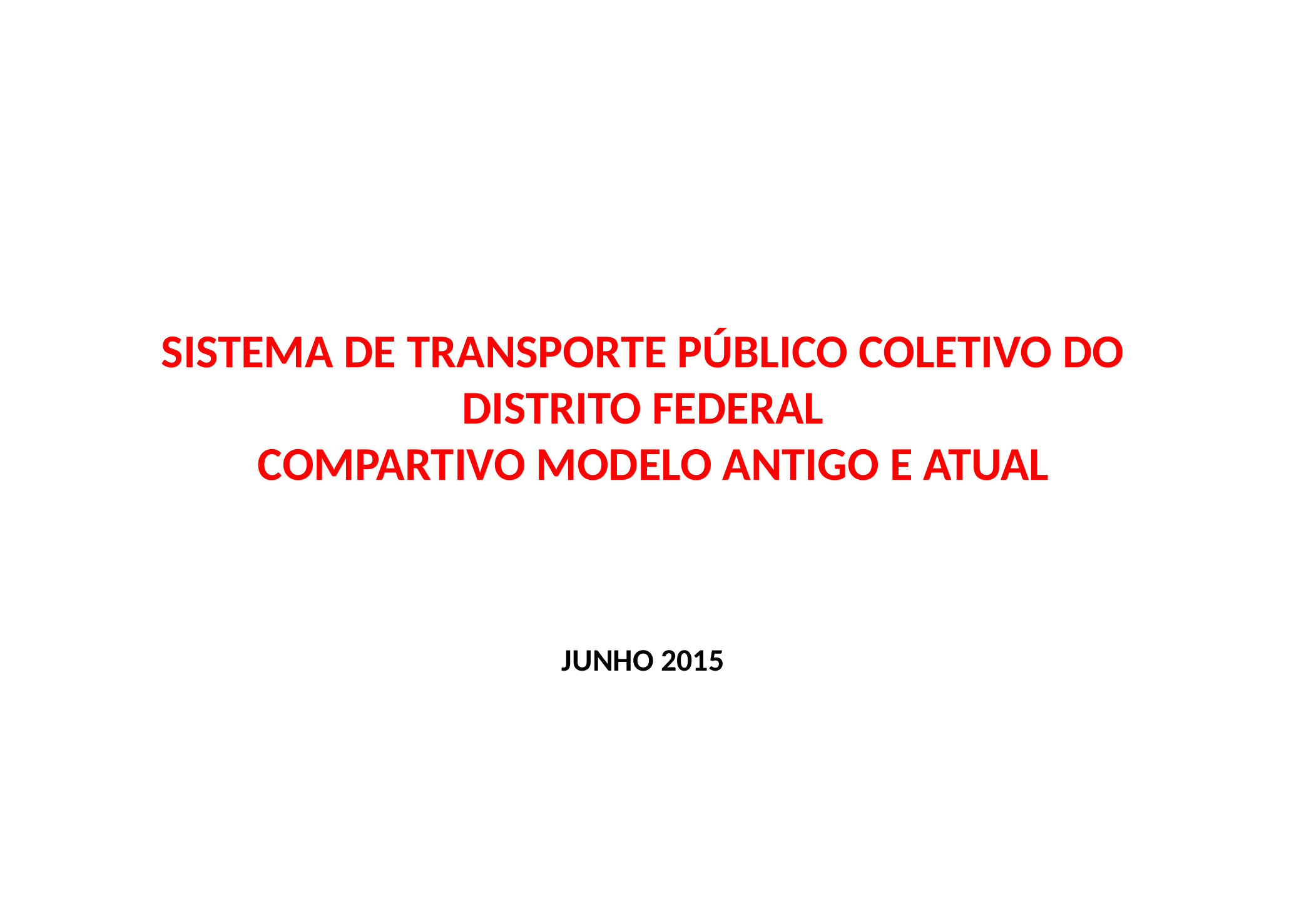

SISTEMA DE TRANSPORTE PÚBLICO COLETIVO DO DISTRITO FEDERAL
  COMPARTIVO MODELO ANTIGO E ATUAL

JUNHO 2015